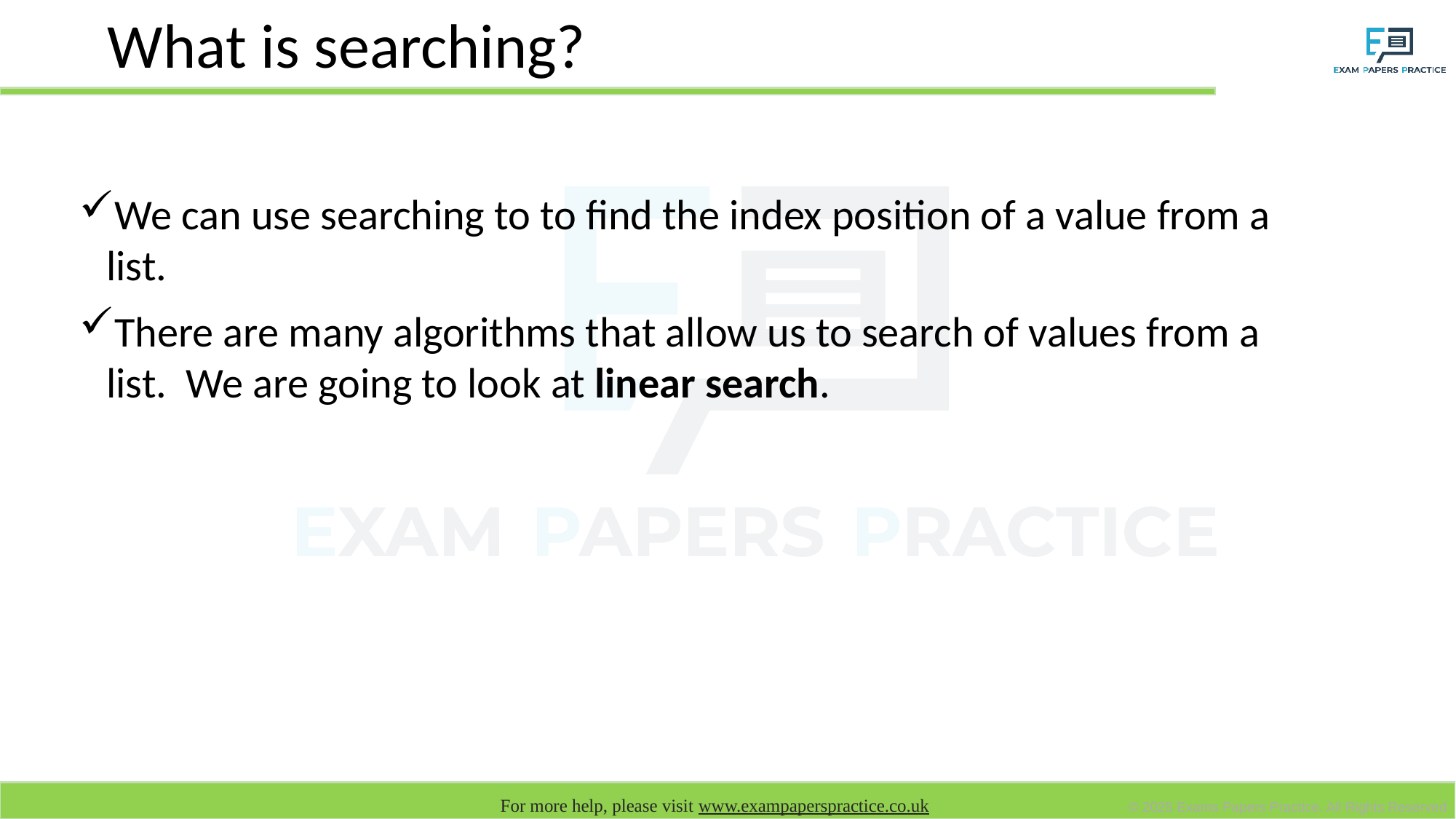

# What is searching?
We can use searching to to find the index position of a value from a list.
There are many algorithms that allow us to search of values from a list.  We are going to look at linear search.